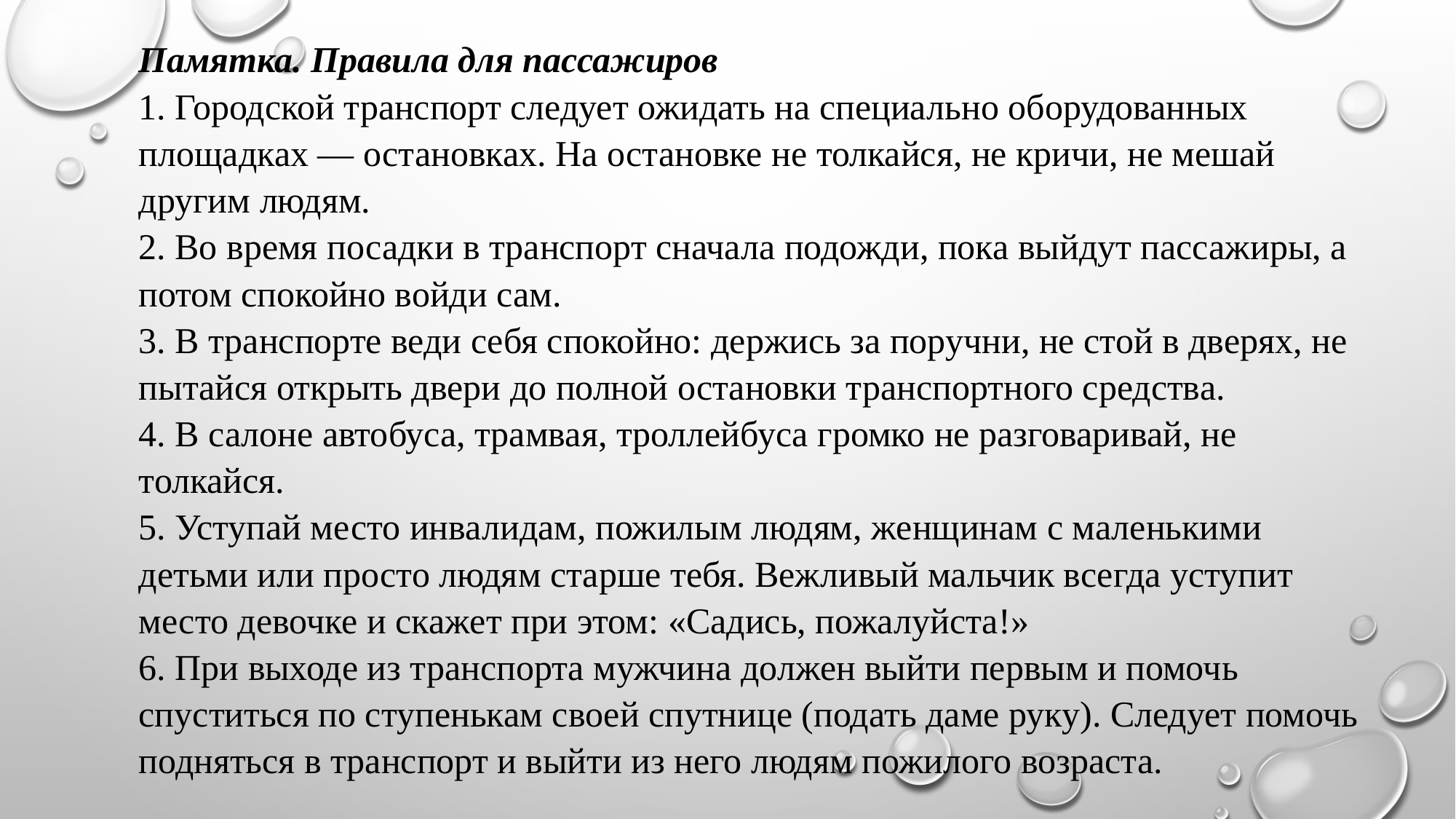

Памятка. Правила для пассажиров
1. Городской транспорт следует ожидать на специально оборудованных площадках — остановках. На остановке не толкайся, не кричи, не мешай другим людям.
2. Во время посадки в транспорт сначала подожди, пока выйдут пассажиры, а потом спокойно войди сам.
3. В транспорте веди себя спокойно: держись за поручни, не стой в дверях, не пытайся открыть двери до полной остановки транспортного средства.
4. В салоне автобуса, трамвая, троллейбуса громко не разговаривай, не толкайся.
5. Уступай место инвалидам, пожилым людям, женщинам с маленькими детьми или просто людям старше тебя. Вежливый мальчик всегда уступит место девочке и скажет при этом: «Садись, пожалуйста!»
6. При выходе из транспорта мужчина должен выйти первым и помочь спуститься по ступенькам своей спутнице (подать даме руку). Следует помочь подняться в транспорт и выйти из него людям пожилого возраста.